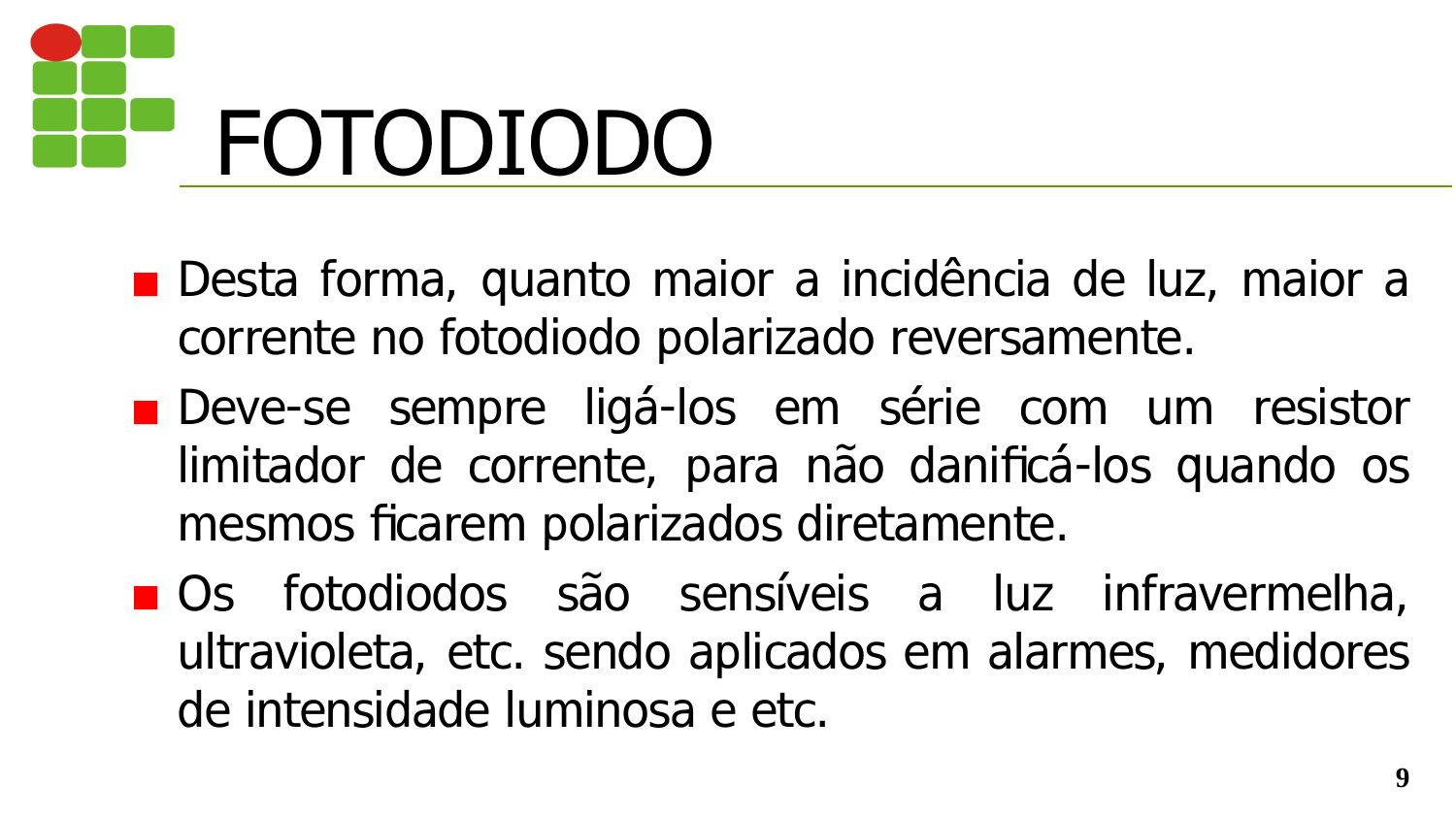

# FOTODIODO
Desta forma, quanto maior a incidência de luz, maior a corrente no fotodiodo polarizado reversamente.
Deve-se sempre ligá-los em série com um resistor limitador de corrente, para não danificá-los quando os mesmos ficarem polarizados diretamente.
Os fotodiodos são sensíveis a luz infravermelha, ultravioleta, etc. sendo aplicados em alarmes, medidores de intensidade luminosa e etc.
9